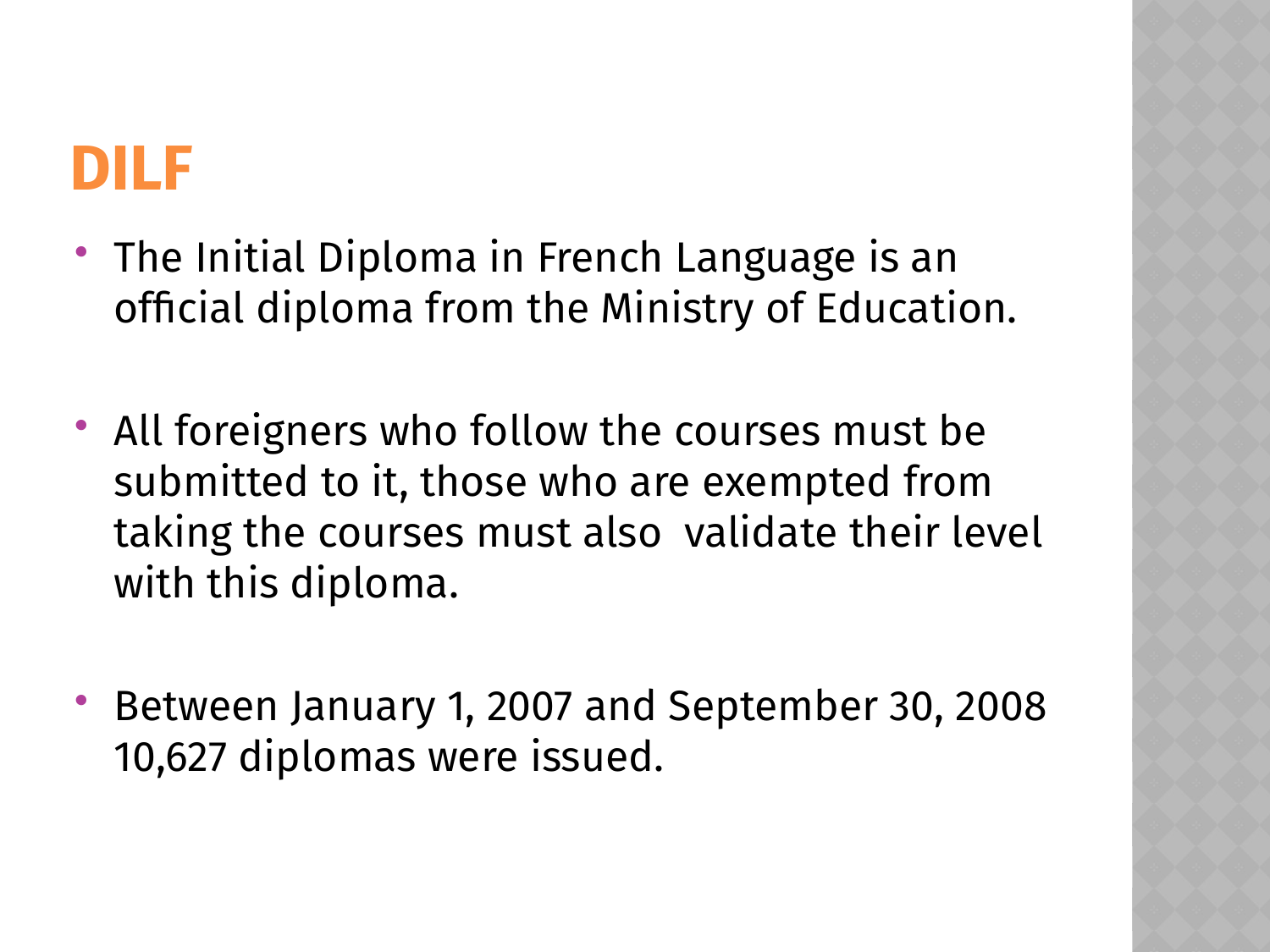

# DILF
The Initial Diploma in French Language is an official diploma from the Ministry of Education.

All foreigners who follow the courses must be submitted to it, those who are exempted from taking the courses must also  validate their level with this diploma.

Between January 1, 2007 and September 30, 2008 10,627 diplomas were issued.